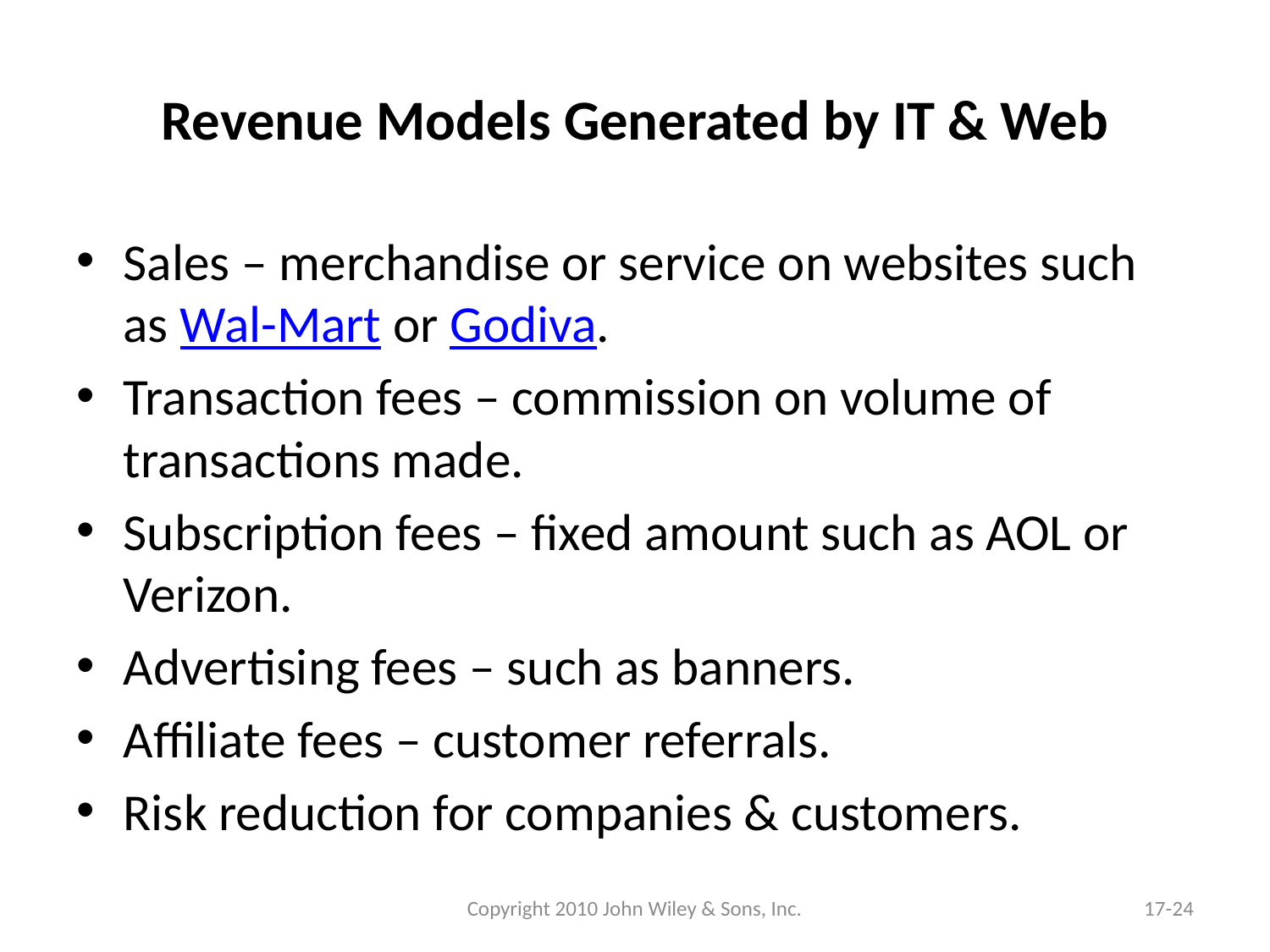

# Revenue Models Generated by IT & Web
Sales – merchandise or service on websites such as Wal-Mart or Godiva.
Transaction fees – commission on volume of transactions made.
Subscription fees – fixed amount such as AOL or Verizon.
Advertising fees – such as banners.
Affiliate fees – customer referrals.
Risk reduction for companies & customers.
Copyright 2010 John Wiley & Sons, Inc.
17-24